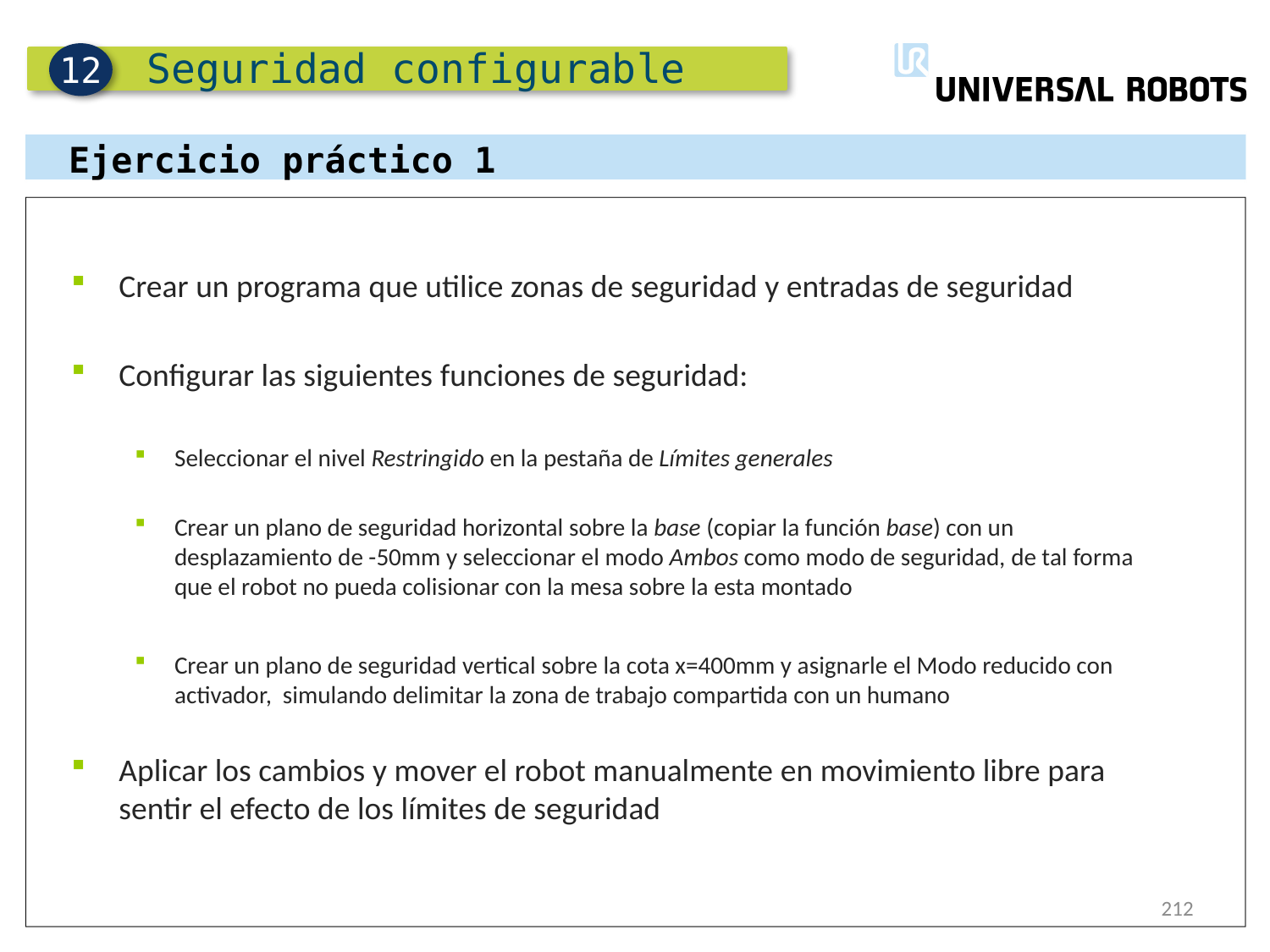

Seguridad configurable

12

Ejercicio práctico 1

Crear un programa que utilice zonas de seguridad y entradas de seguridad

Configurar las siguientes funciones de seguridad:

Seleccionar el nivel Restringido en la pestaña de Límites generales

Crear un plano de seguridad horizontal sobre la base (copiar la función base) con un desplazamiento de -50mm y seleccionar el modo Ambos como modo de seguridad, de tal forma que el robot no pueda colisionar con la mesa sobre la esta montado

Crear un plano de seguridad vertical sobre la cota x=400mm y asignarle el Modo reducido con activador,  simulando delimitar la zona de trabajo compartida con un humano

Aplicar los cambios y mover el robot manualmente en movimiento libre para sentir el efecto de los límites de seguridad

212